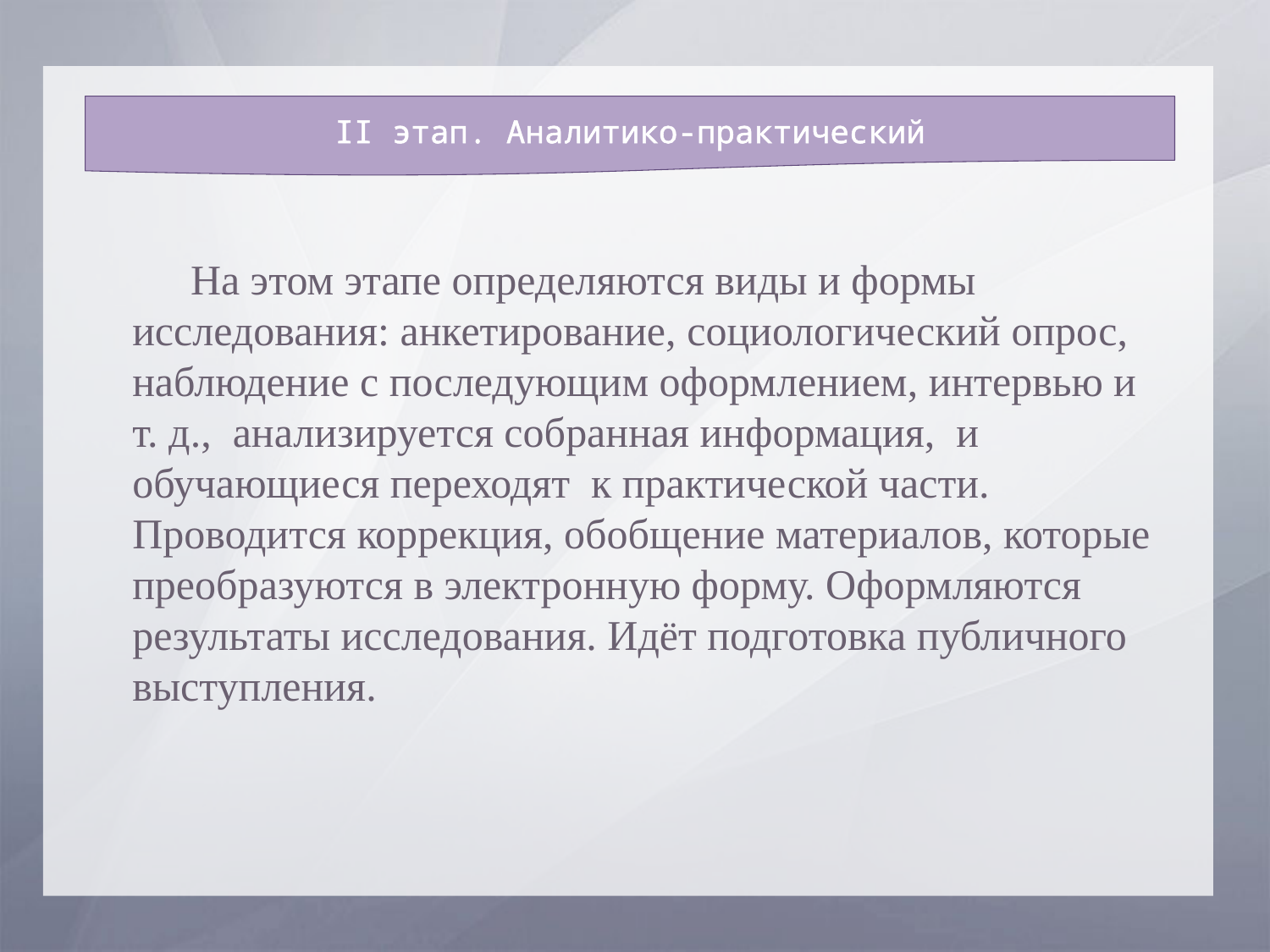

II этап. Аналитико-практический
          На этом этапе определяются виды и формы исследования: анкетирование, социологический опрос, наблюдение с последующим оформлением, интервью и т. д.,  анализируется собранная информация,  и обучающиеся переходят  к практической части.  Проводится коррекция, обобщение материалов, которые преобразуются в электронную форму. Оформляются результаты исследования. Идёт подготовка публичного выступления.